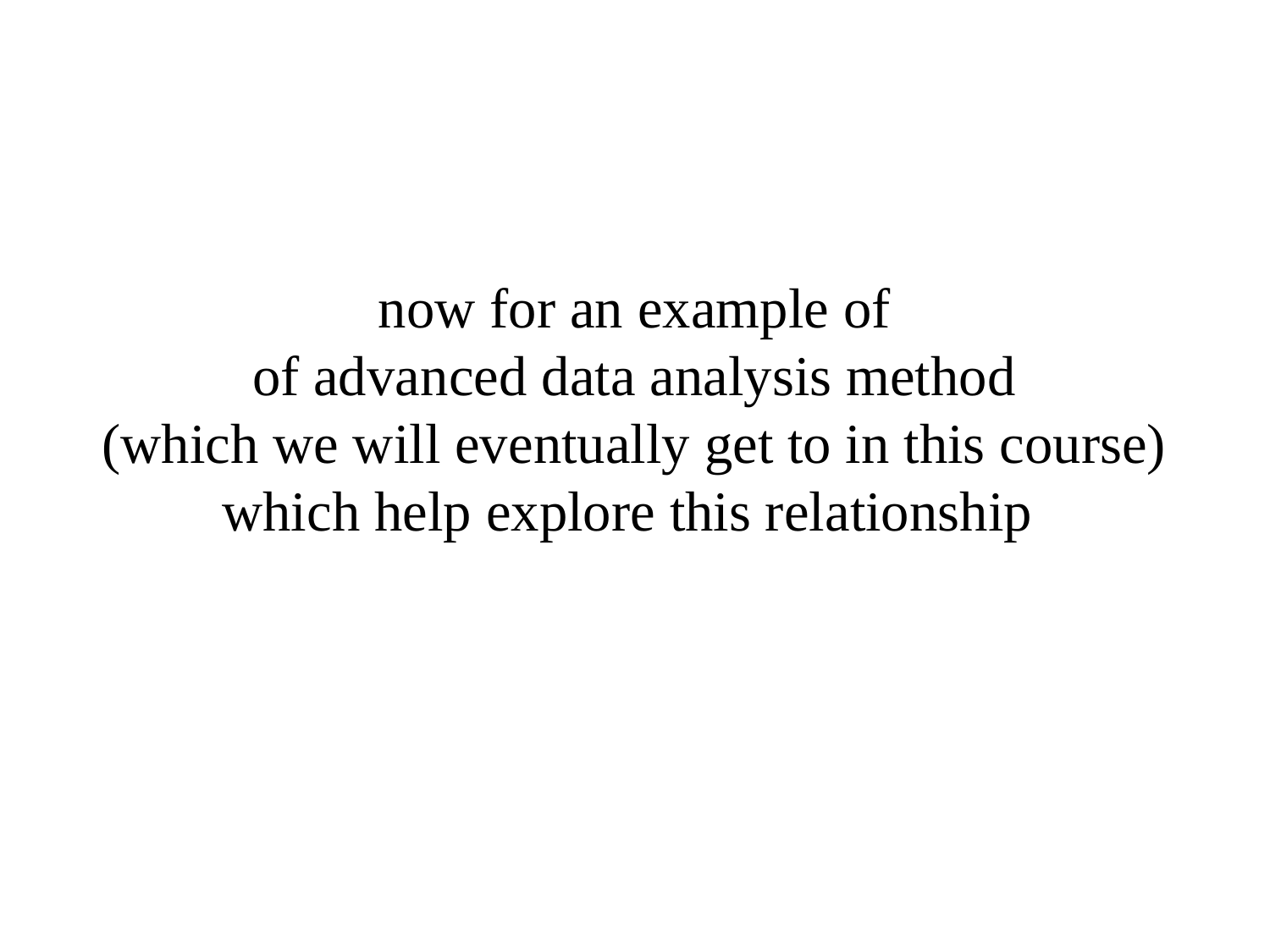

now for an example of
of advanced data analysis method
(which we will eventually get to in this course)
which help explore this relationship